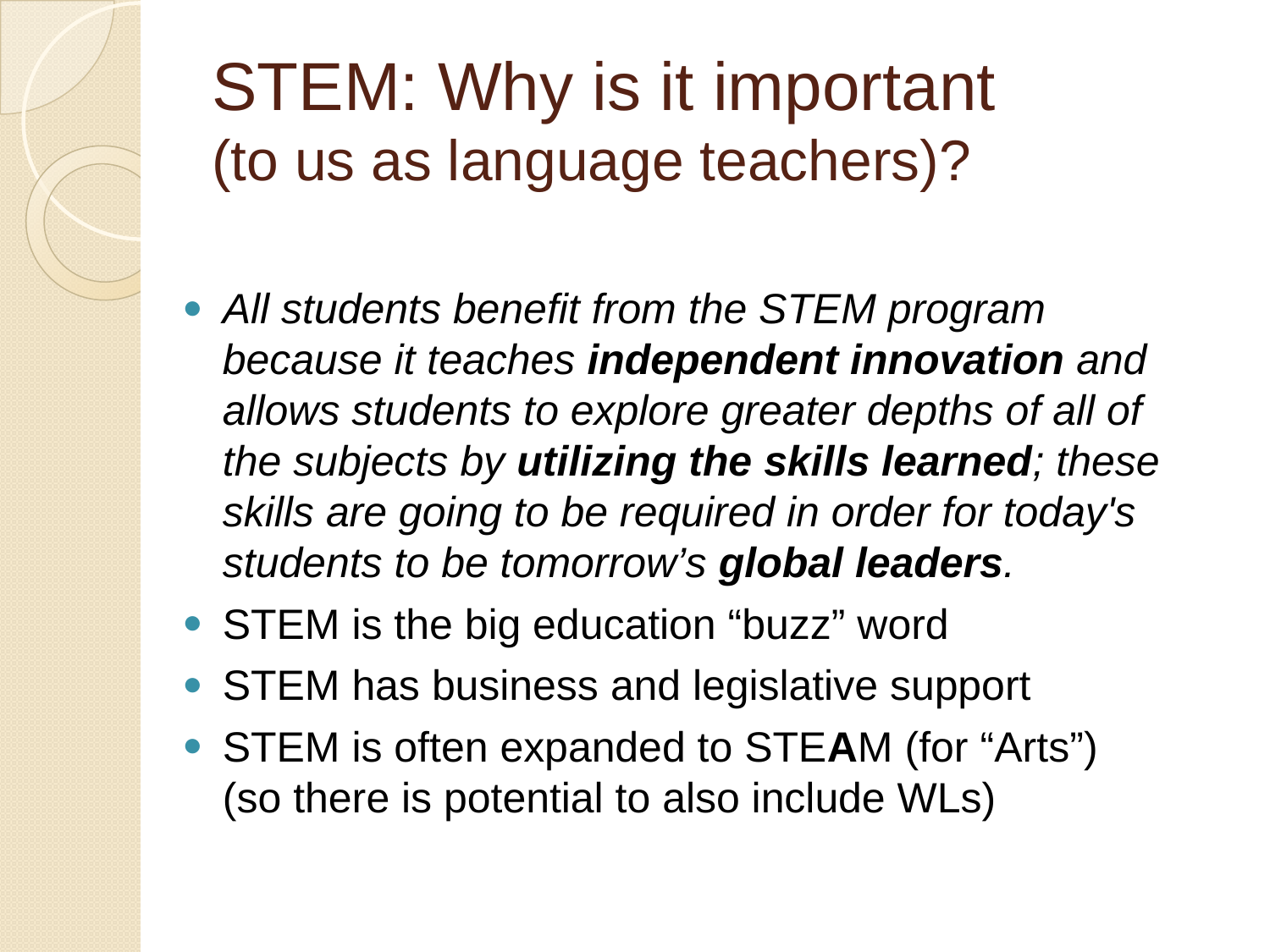

# STEM: Why is it important (to us as language teachers)?
All students benefit from the STEM program because it teaches independent innovation and allows students to explore greater depths of all of the subjects by utilizing the skills learned; these skills are going to be required in order for today's students to be tomorrow’s global leaders.
STEM is the big education “buzz” word
STEM has business and legislative support
STEM is often expanded to STEAM (for “Arts”) (so there is potential to also include WLs)